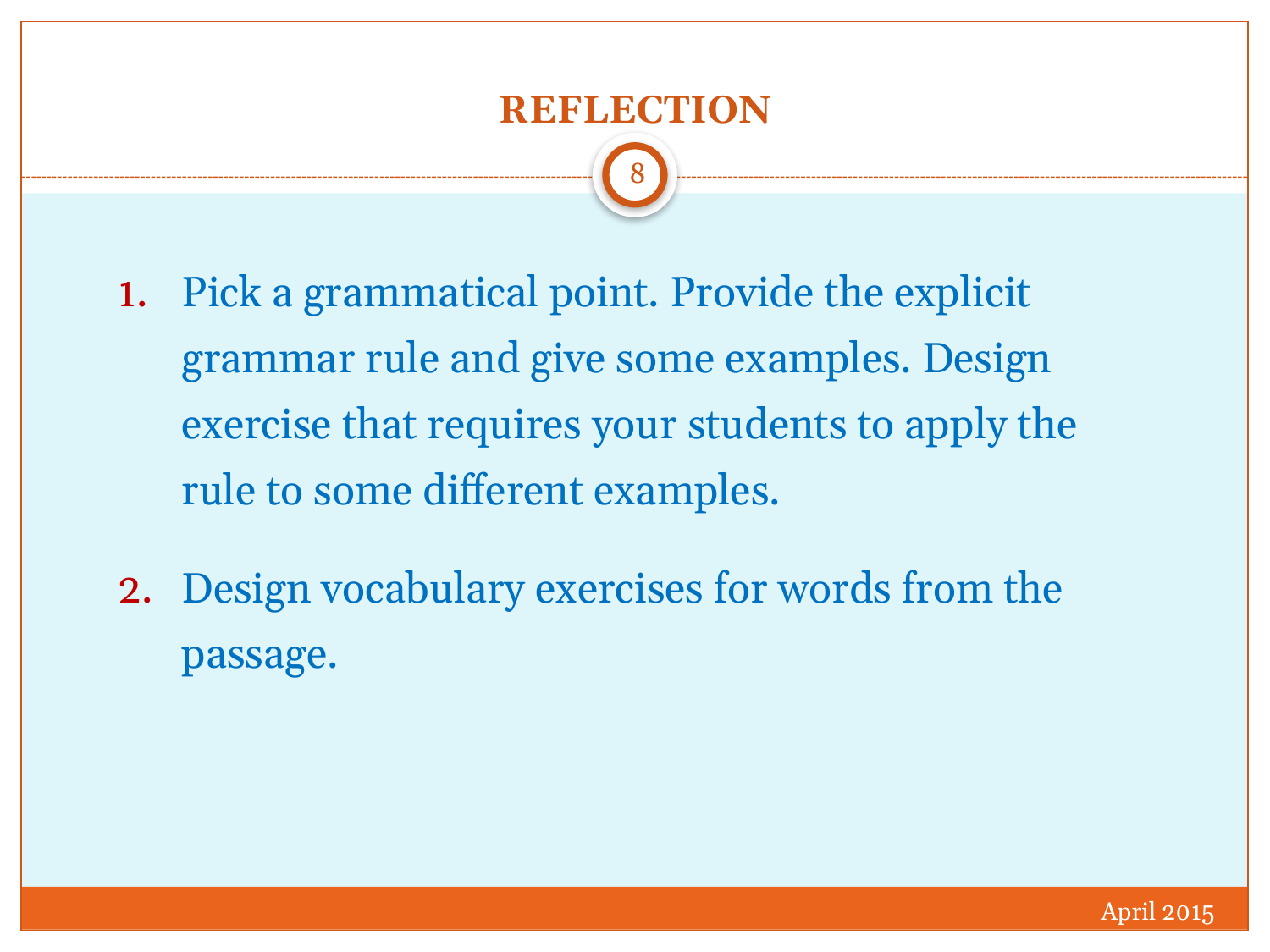

# REFLECTION
8
Pick a grammatical point. Provide the explicit grammar rule and give some examples. Design exercise that requires your students to apply the rule to some different examples.
Design vocabulary exercises for words from the passage.

April 2015